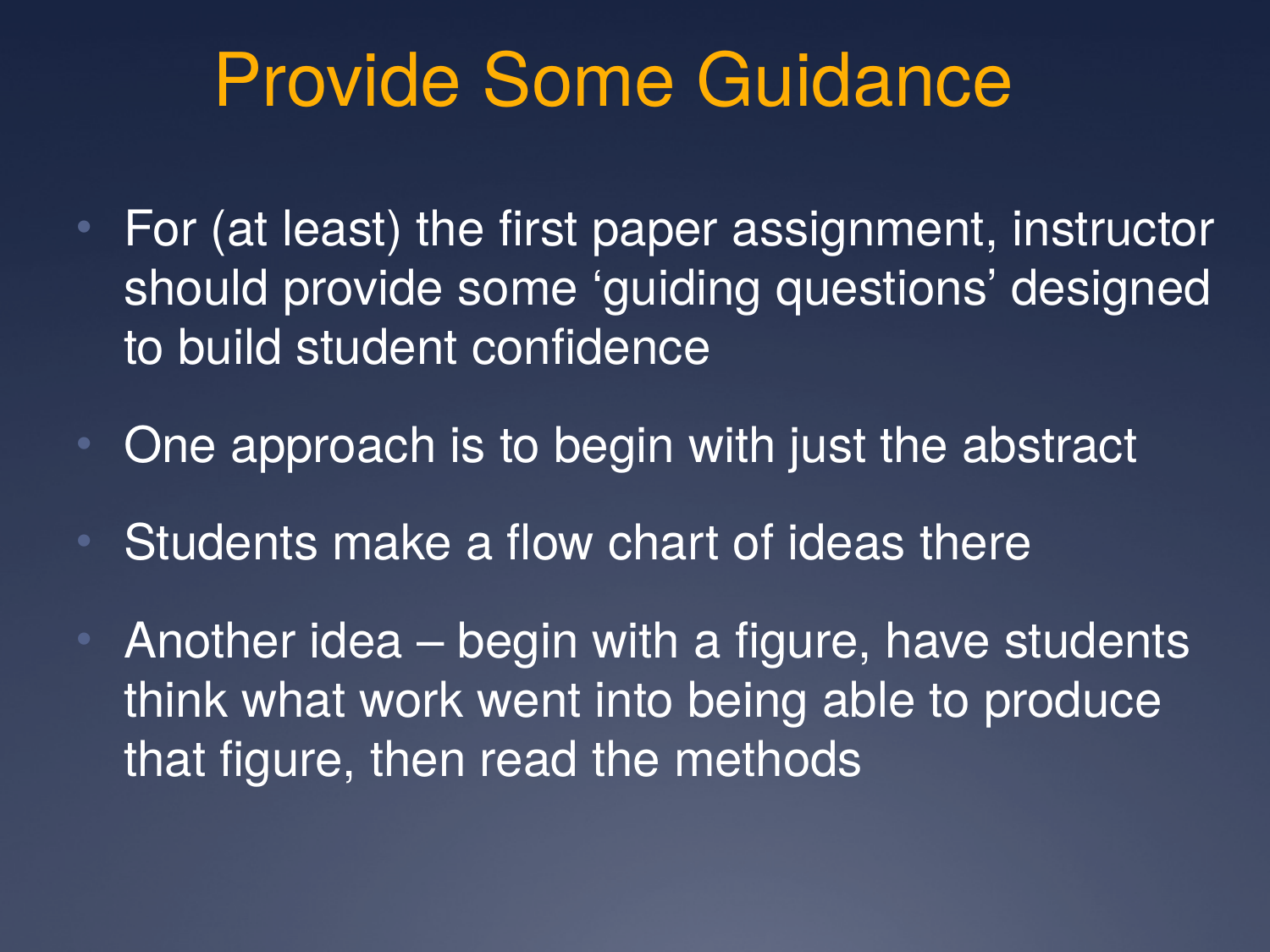

# Provide Some Guidance
For (at least) the first paper assignment, instructor should provide some ‘guiding questions’ designed to build student confidence
One approach is to begin with just the abstract
Students make a flow chart of ideas there
Another idea – begin with a figure, have students think what work went into being able to produce that figure, then read the methods